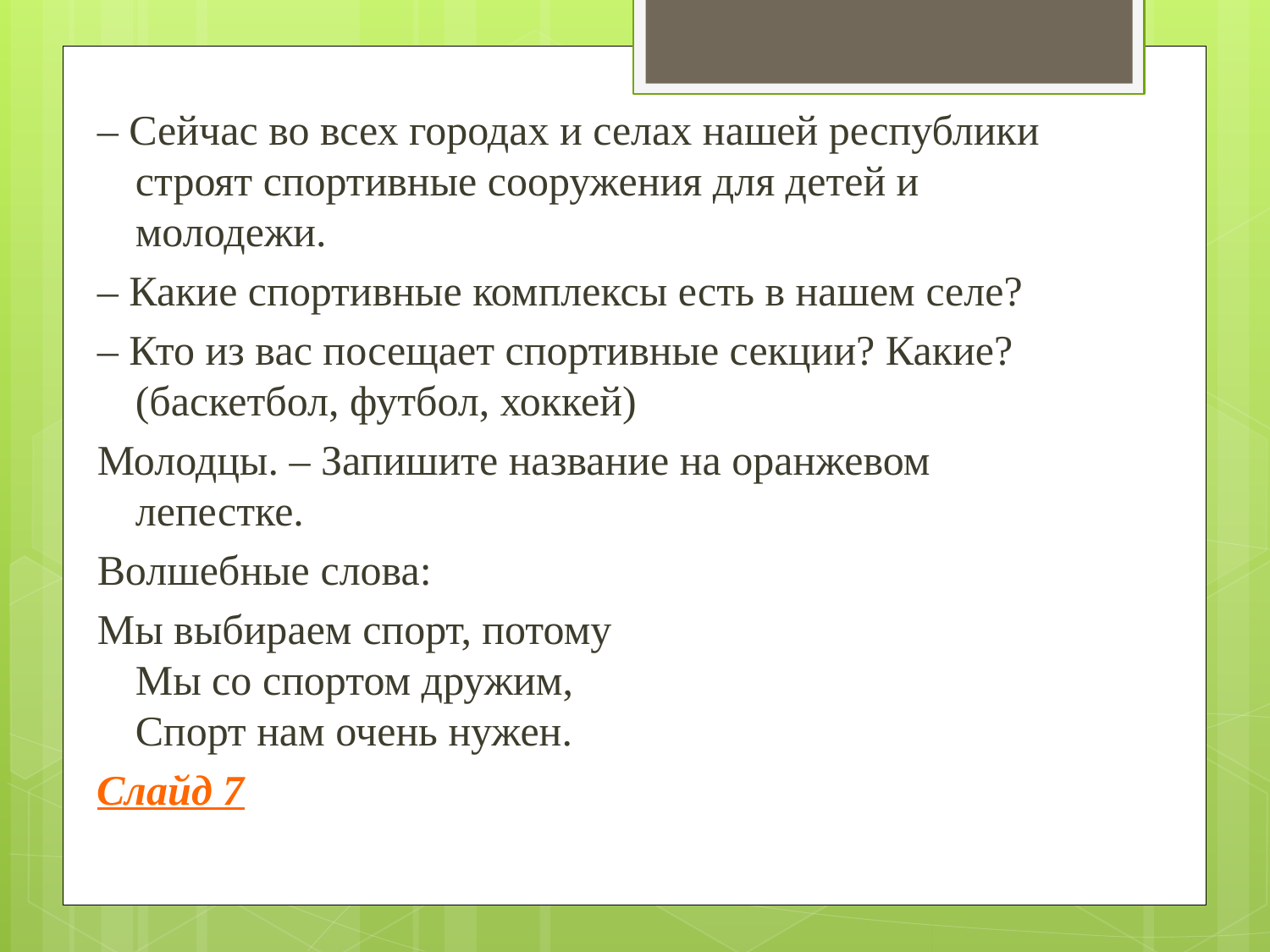

– Сейчас во всех городах и селах нашей республики строят спортивные сооружения для детей и молодежи.
– Какие спортивные комплексы есть в нашем селе?
– Кто из вас посещает спортивные секции? Какие? (баскетбол, футбол, хоккей)
Молодцы. – Запишите название на оранжевом лепестке.
Волшебные слова:
Мы выбираем спорт, потому
Мы со спортом дружим,
Спорт нам очень нужен.
Слайд 7

#